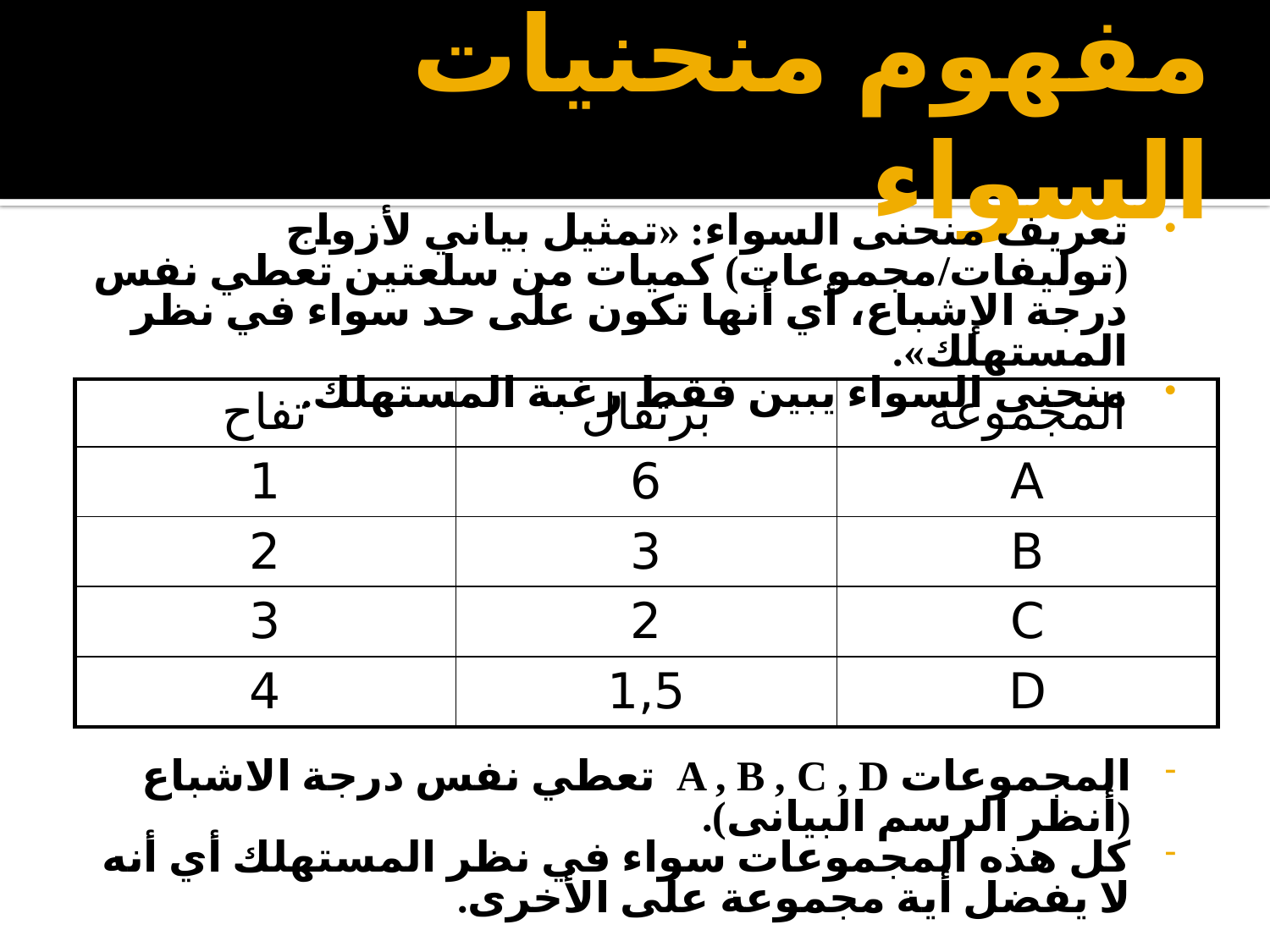

# مفهوم منحنيات السواء
تعريف منحنى السواء: «تمثيل بياني لأزواج (توليفات/مجموعات) كميات من سلعتين تعطي نفس درجة الإشباع، أي أنها تكون على حد سواء في نظر المستهلك».
منحنى السواء يبين فقط رغبة المستهلك.
| تفاح | برتقال | المجموعة |
| --- | --- | --- |
| 1 | 6 | A |
| 2 | 3 | B |
| 3 | 2 | C |
| 4 | 1,5 | D |
المجموعات A , B , C , D  تعطي نفس درجة الاشباع  (أنظر الرسم البيانى).
كل هذه المجموعات سواء في نظر المستهلك أي أنه لا يفضل أية مجموعة على الأخرى.